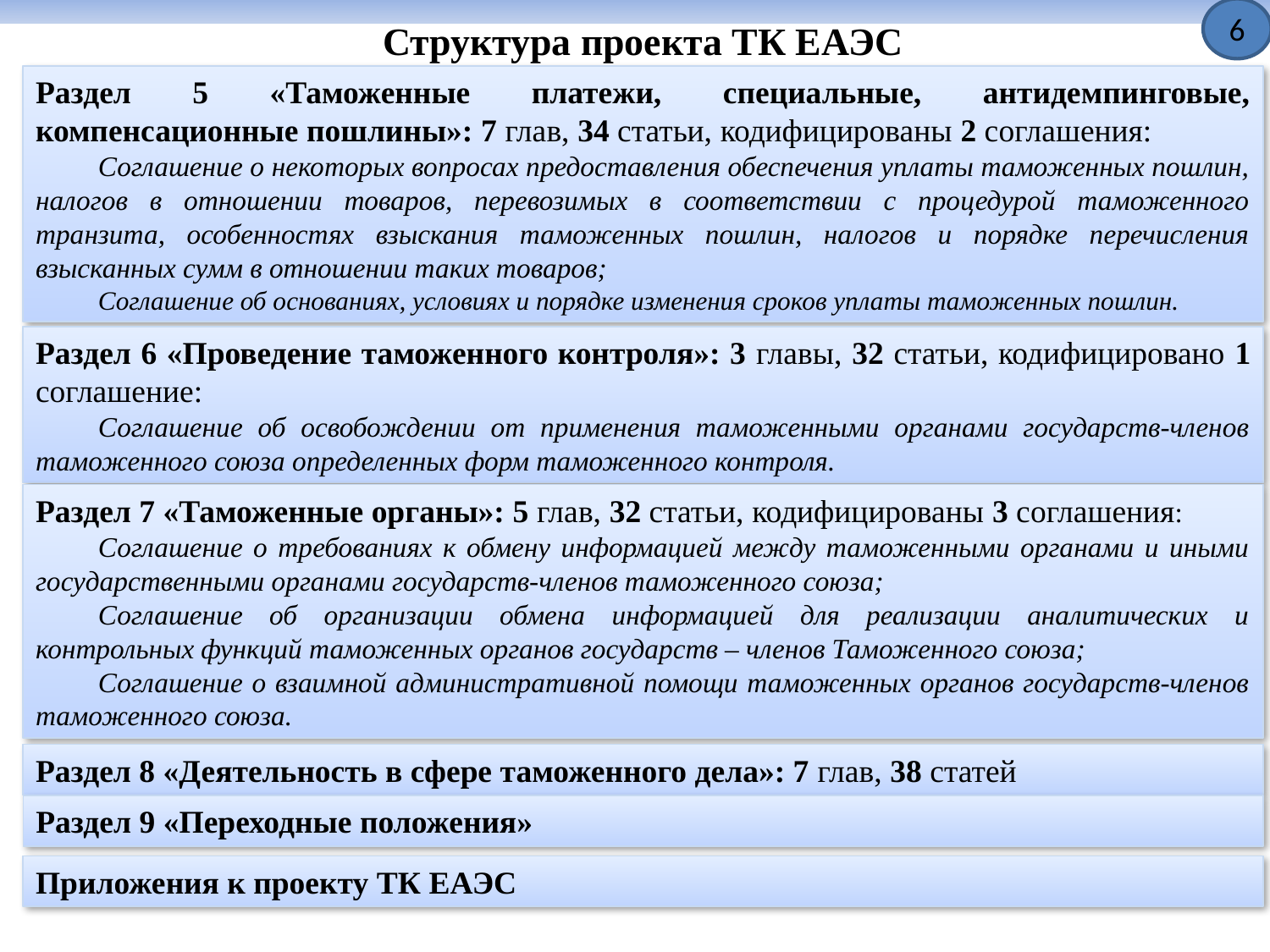

6
Структура проекта ТК ЕАЭС
Раздел 5 «Таможенные платежи, специальные, антидемпинговые, компенсационные пошлины»: 7 глав, 34 статьи, кодифицированы 2 соглашения:
Соглашение о некоторых вопросах предоставления обеспечения уплаты таможенных пошлин, налогов в отношении товаров, перевозимых в соответствии с процедурой таможенного транзита, особенностях взыскания таможенных пошлин, налогов и порядке перечисления взысканных сумм в отношении таких товаров;
Соглашение об основаниях, условиях и порядке изменения сроков уплаты таможенных пошлин.
Раздел 6 «Проведение таможенного контроля»: 3 главы, 32 статьи, кодифицировано 1 соглашение:
Соглашение об освобождении от применения таможенными органами государств-членов таможенного союза определенных форм таможенного контроля.
Раздел 7 «Таможенные органы»: 5 глав, 32 статьи, кодифицированы 3 соглашения:
Соглашение о требованиях к обмену информацией между таможенными органами и иными государственными органами государств-членов таможенного союза;
Соглашение об организации обмена информацией для реализации аналитических и контрольных функций таможенных органов государств – членов Таможенного союза;
Соглашение о взаимной административной помощи таможенных органов государств-членов таможенного союза.
Раздел 8 «Деятельность в сфере таможенного дела»: 7 глав, 38 статей
Раздел 9 «Переходные положения»
Приложения к проекту ТК ЕАЭС